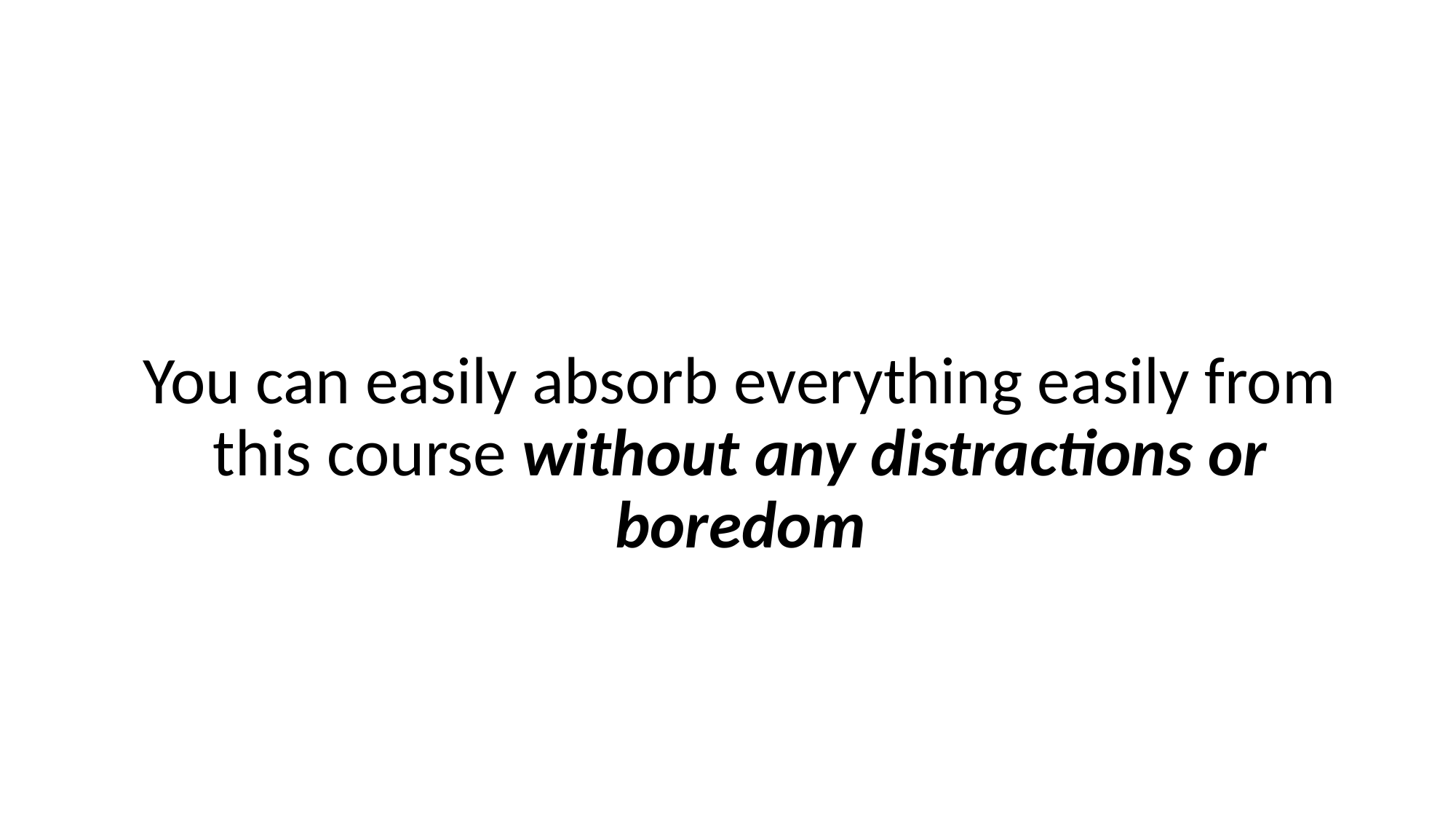

You can easily absorb everything easily from this course without any distractions or boredom